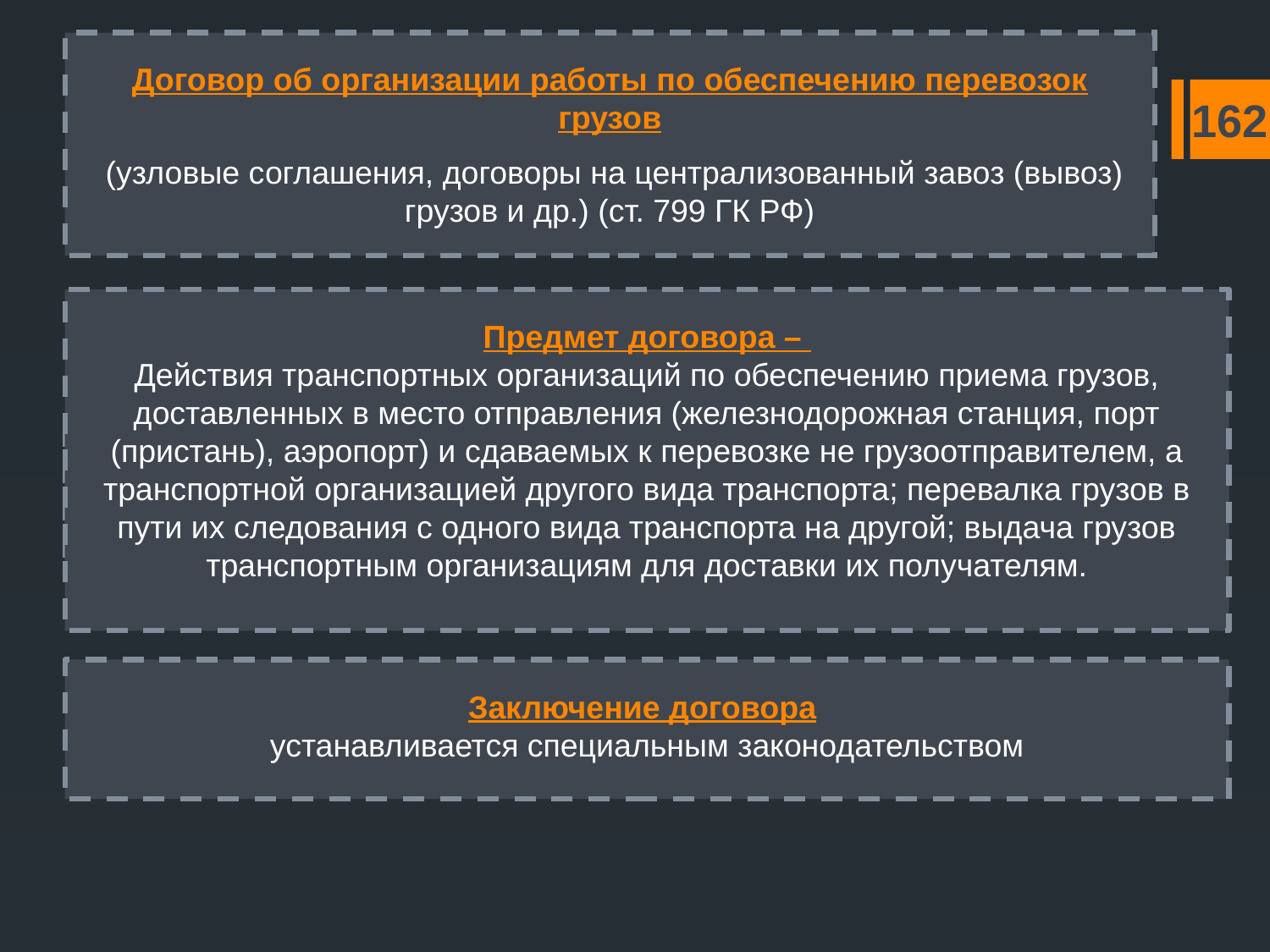

Договор об организации работы по обеспечению перевозок грузов

 (узловые соглашения, договоры на централизованный завоз (вывоз) грузов и др.) (ст. 799 ГК РФ)

162

Предмет договора –
Действия транспортных организаций по обеспечению приема грузов, доставленных в место отправления (железнодорожная станция, порт (пристань), аэропорт) и сдаваемых к перевозке не грузоотправителем, а транспортной организацией другого вида транспорта; перевалка грузов в пути их следования с одного вида транспорта на другой; выдача грузов транспортным организациям для доставки их получателям.

Правовая квалификация договора –

консенсуальный, возмездный, двусторонний

Заключение договора
устанавливается специальным законодательством